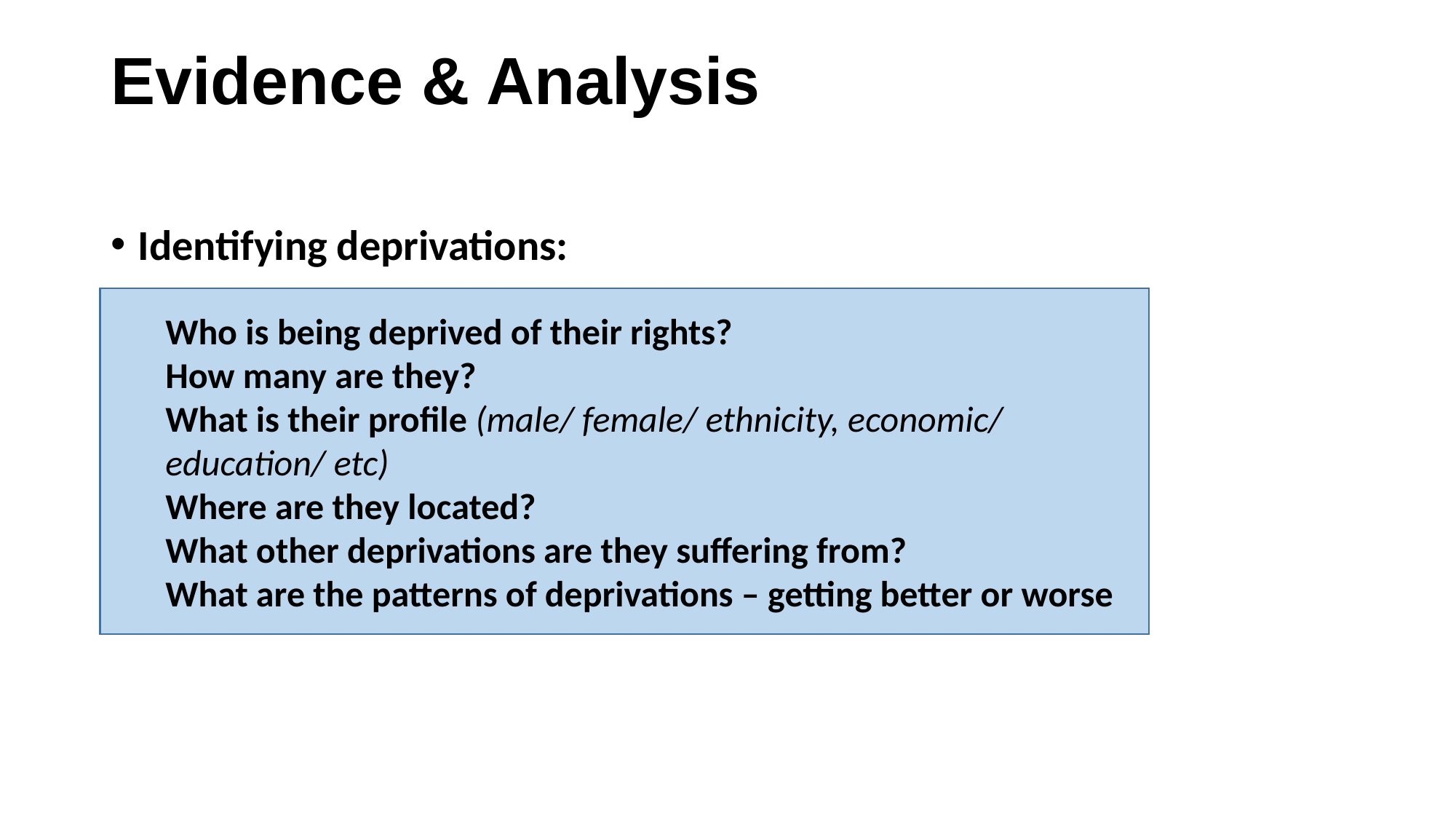

# Evidence & Analysis
Identifying deprivations:

Who is being deprived of their rights?
How many are they?
What is their profile (male/ female/ ethnicity, economic/ education/ etc)
Where are they located?
What other deprivations are they suffering from?
What are the patterns of deprivations – getting better or worse